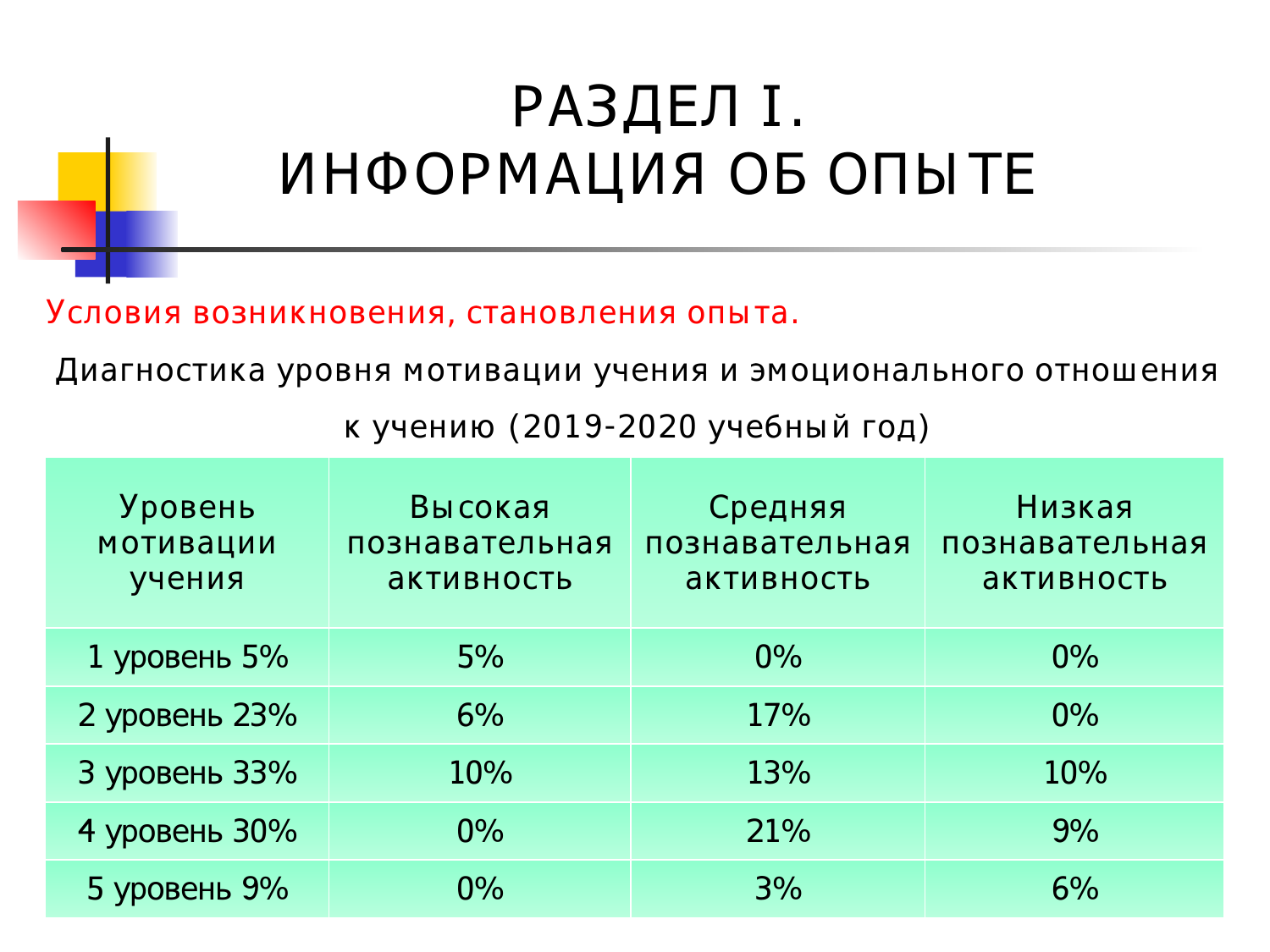

РАЗДЕЛ I.
ИНФОРМАЦИЯ ОБ ОПЫТЕ
Условия возникновения, становления опыта.
Диагностика уровня мотивации учения и эмоционального отношения к учению (2019-2020 учебный год)
| Уровень мотивации учения | Высокая познавательная активность | Средняя познавательная активность | Низкая познавательная активность |
| --- | --- | --- | --- |
| 1 уровень 5% | 5% | 0% | 0% |
| 2 уровень 23% | 6% | 17% | 0% |
| 3 уровень 33% | 10% | 13% | 10% |
| 4 уровень 30% | 0% | 21% | 9% |
| 5 уровень 9% | 0% | 3% | 6% |